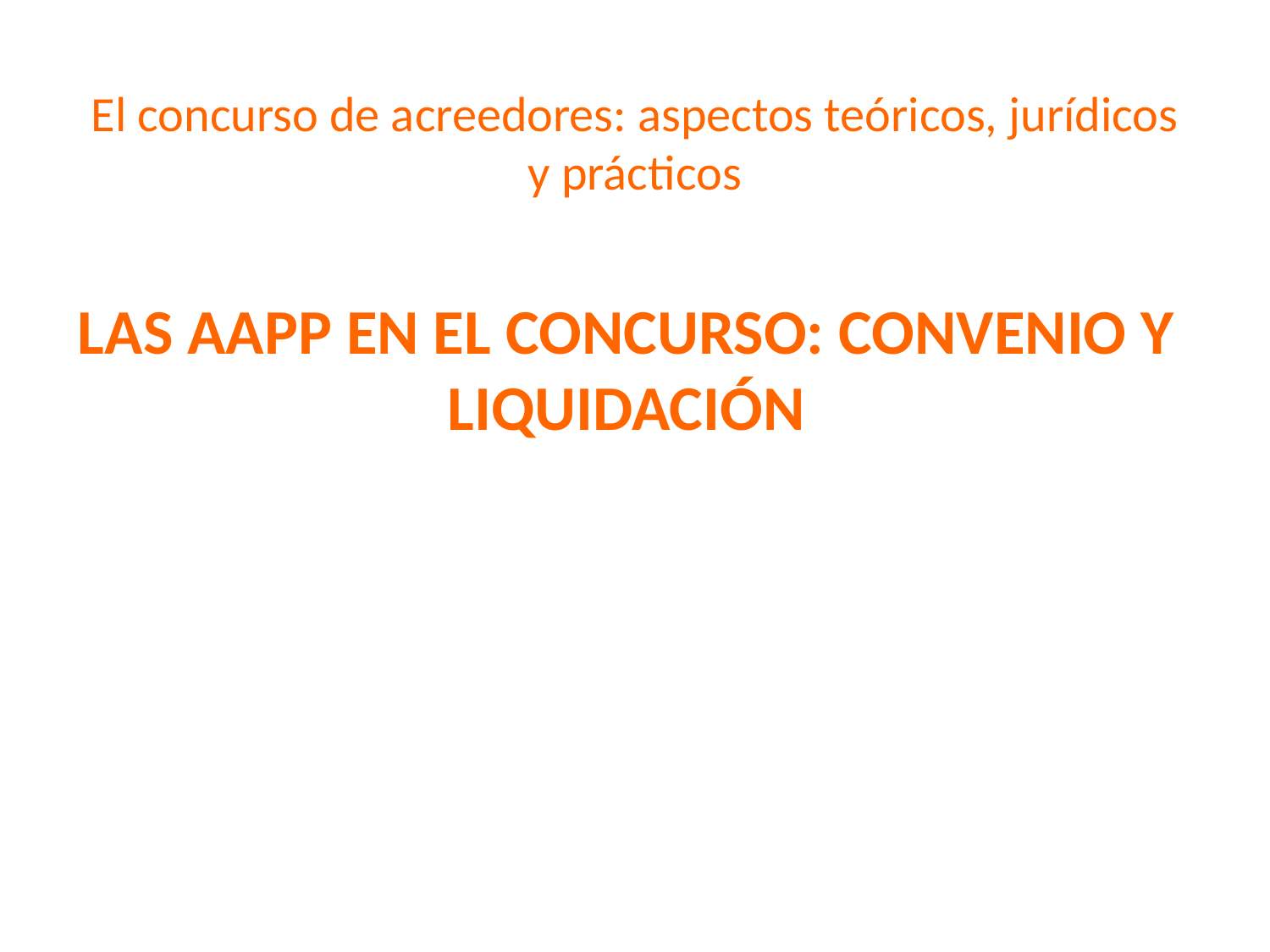

# El concurso de acreedores: aspectos teóricos, jurídicos y prácticos

LAS AAPP EN EL CONCURSO: CONVENIO Y LIQUIDACIÓN